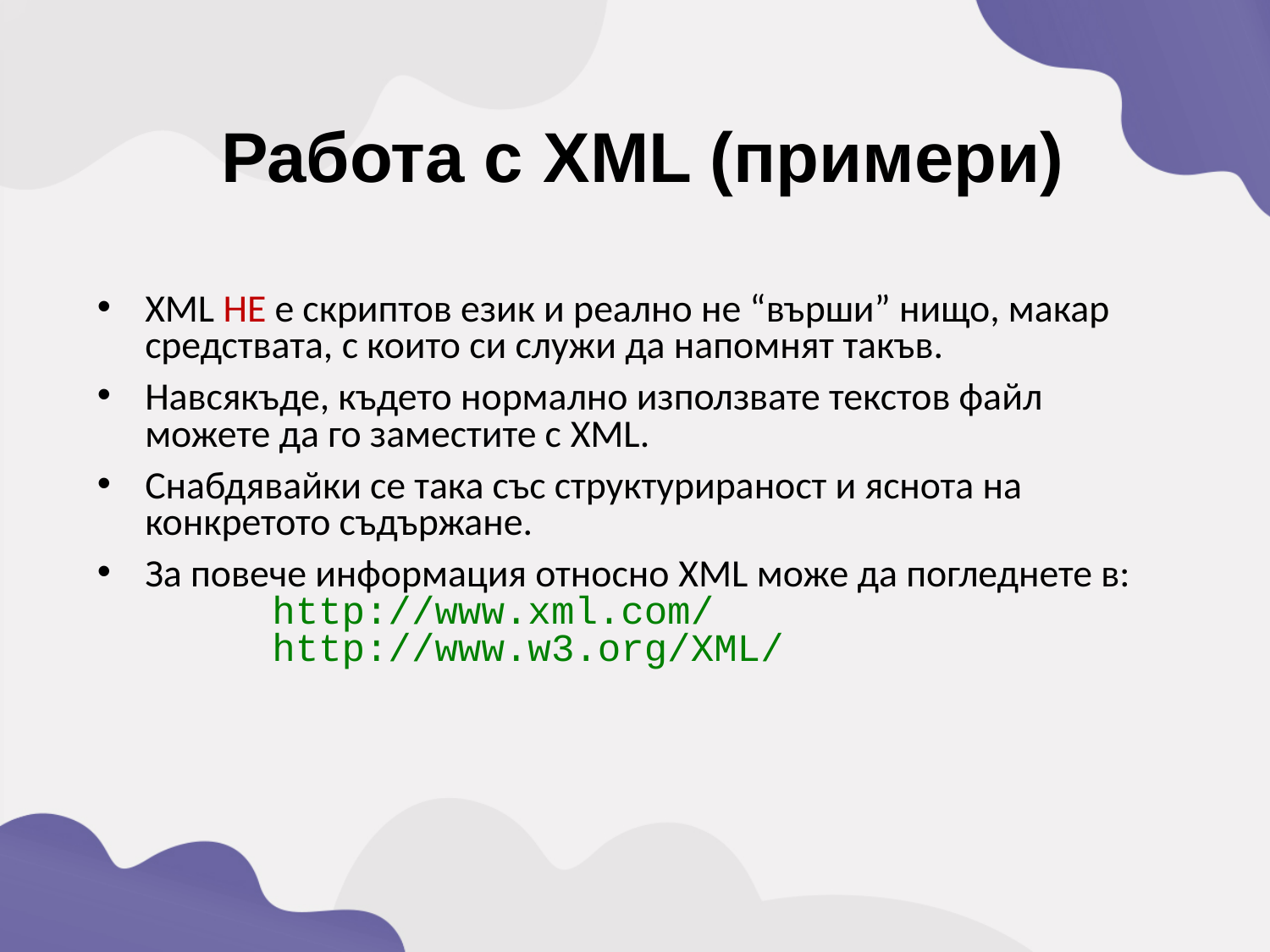

Работа с XML (примери)
XML НЕ е скриптов език и реално не “върши” нищо, макар средствата, с които си служи да напомнят такъв.
Навсякъде, където нормално използвате текстов файл можете да го заместите с XML.
Снабдявайки се така със структурираност и яснота на конкретото съдържане.
За повече информация относно XML може да погледнете в:
	http://www.xml.com/
	http://www.w3.org/XML/